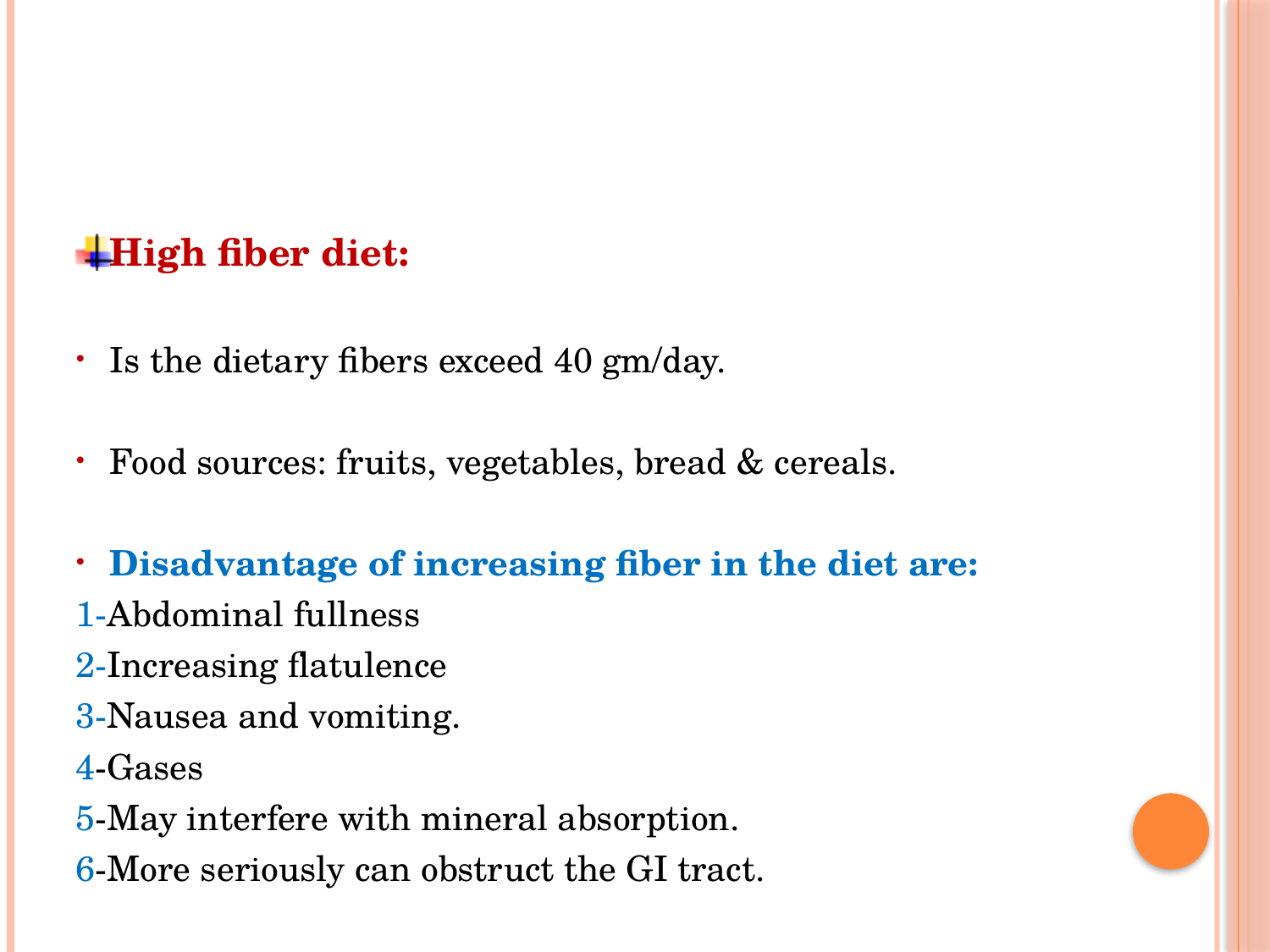

#
High fiber diet:

Is the dietary fibers exceed 40 gm/day.

Food sources: fruits, vegetables, bread & cereals.

Disadvantage of increasing fiber in the diet are:
1-Abdominal fullness
2-Increasing flatulence
3-Nausea and vomiting.
4-Gases
5-May interfere with mineral absorption.
6-More seriously can obstruct the GI tract.